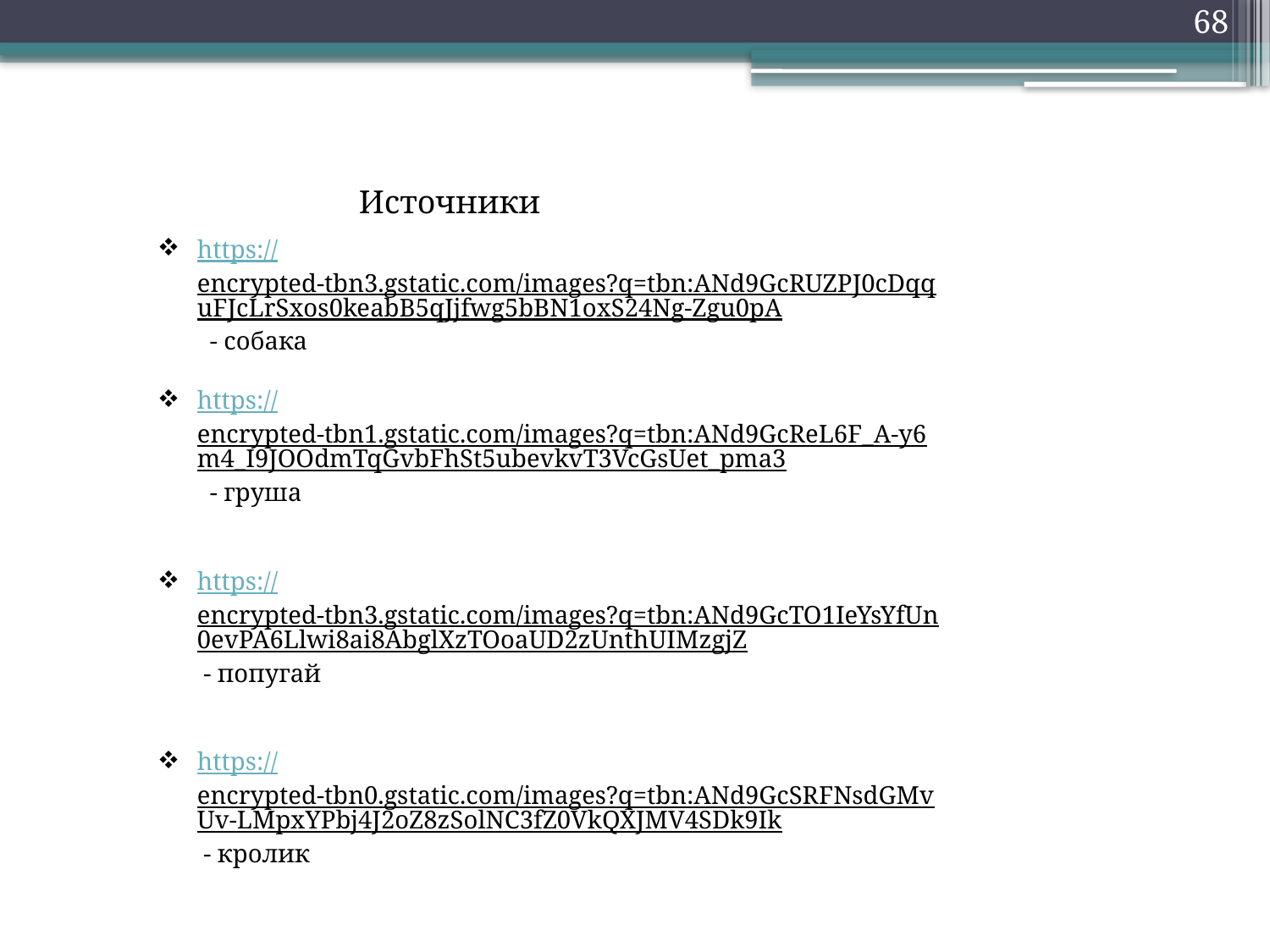

68
Источники
https://encrypted-tbn3.gstatic.com/images?q=tbn:ANd9GcRUZPJ0cDqquFJcLrSxos0keabB5qJjfwg5bBN1oxS24Ng-Zgu0pA  - собака

https://encrypted-tbn1.gstatic.com/images?q=tbn:ANd9GcReL6F_A-y6m4_I9JOOdmTqGvbFhSt5ubevkvT3VcGsUet_pma3  - груша

https://encrypted-tbn3.gstatic.com/images?q=tbn:ANd9GcTO1IeYsYfUn0evPA6Llwi8ai8AbglXzTOoaUD2zUnthUIMzgjZ - попугай

https://encrypted-tbn0.gstatic.com/images?q=tbn:ANd9GcSRFNsdGMvUv-LMpxYPbj4J2oZ8zSolNC3fZ0VkQXJMV4SDk9Ik - кролик